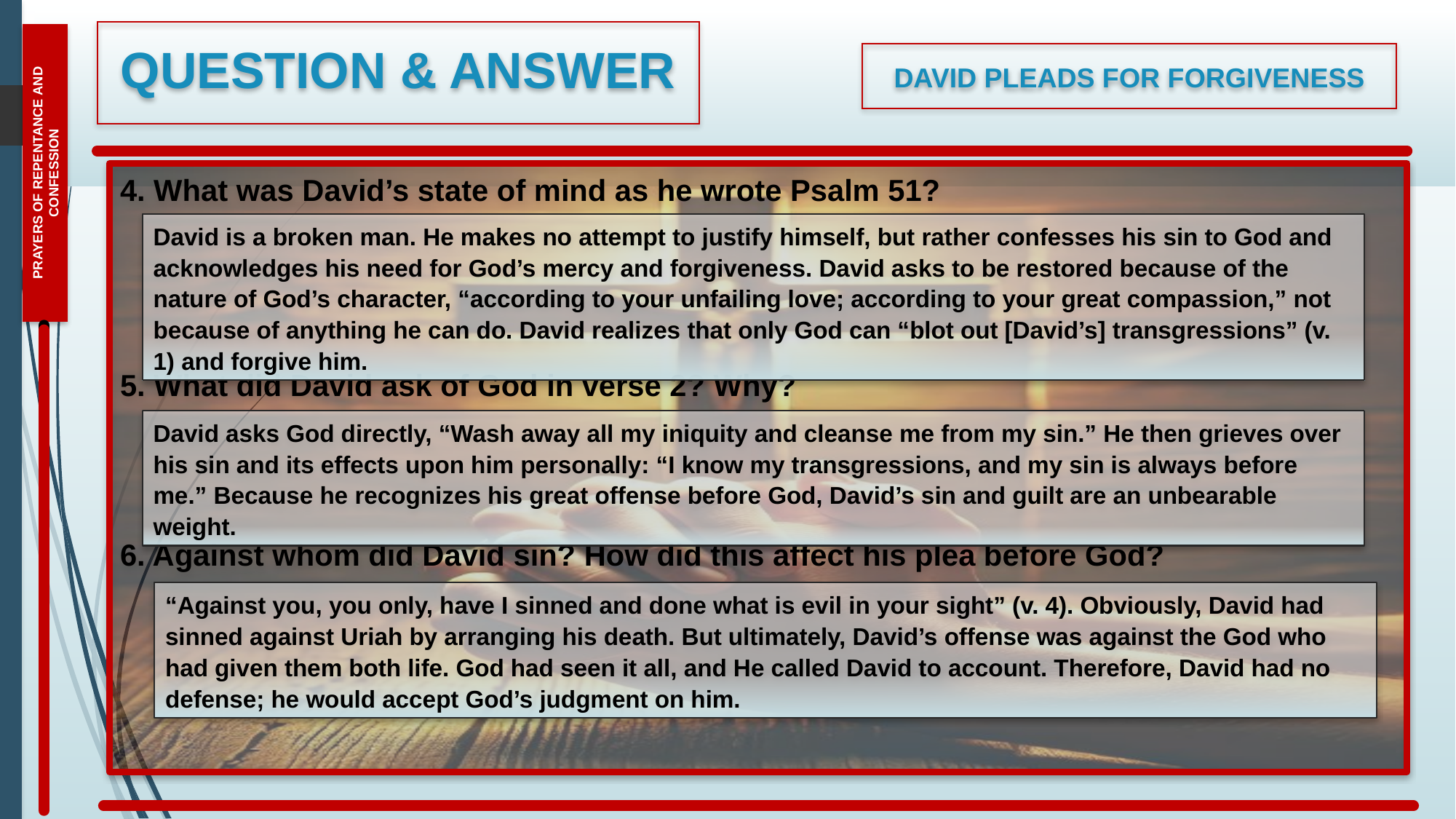

QUESTION & ANSWER
DAVID PLEADS FOR FORGIVENESS
Prayers of Repentance and confession

4. What was David’s state of mind as he wrote Psalm 51?

5. What did David ask of God in verse 2? Why?

6. Against whom did David sin? How did this affect his plea before God?

David is a broken man. He makes no attempt to justify himself, but rather confesses his sin to God and acknowledges his need for God’s mercy and forgiveness. David asks to be restored because of the nature of God’s character, “according to your unfailing love; according to your great compassion,” not because of anything he can do. David realizes that only God can “blot out [David’s] transgressions” (v. 1) and forgive him.

David asks God directly, “Wash away all my iniquity and cleanse me from my sin.” He then grieves over his sin and its effects upon him personally: “I know my transgressions, and my sin is always before me.” Because he recognizes his great offense before God, David’s sin and guilt are an unbearable weight.
“Against you, you only, have I sinned and done what is evil in your sight” (v. 4). Obviously, David had sinned against Uriah by arranging his death. But ultimately, David’s offense was against the God who had given them both life. God had seen it all, and He called David to account. Therefore, David had no defense; he would accept God’s judgment on him.